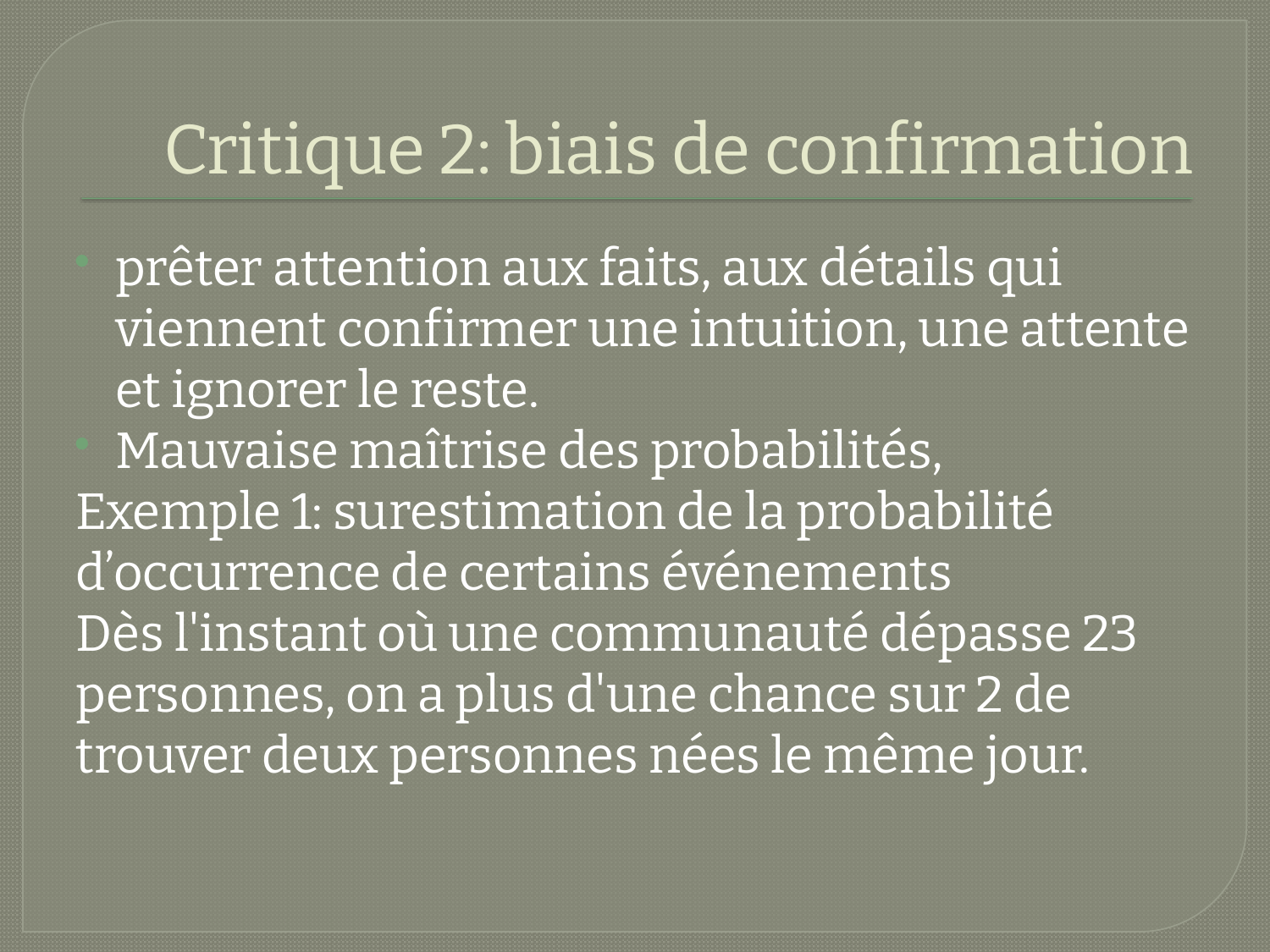

# Critique 2: biais de confirmation
prêter attention aux faits, aux détails qui viennent confirmer une intuition, une attente et ignorer le reste.
Mauvaise maîtrise des probabilités,
Exemple 1: surestimation de la probabilité d’occurrence de certains événements
Dès l'instant où une communauté dépasse 23 personnes, on a plus d'une chance sur 2 de trouver deux personnes nées le même jour.